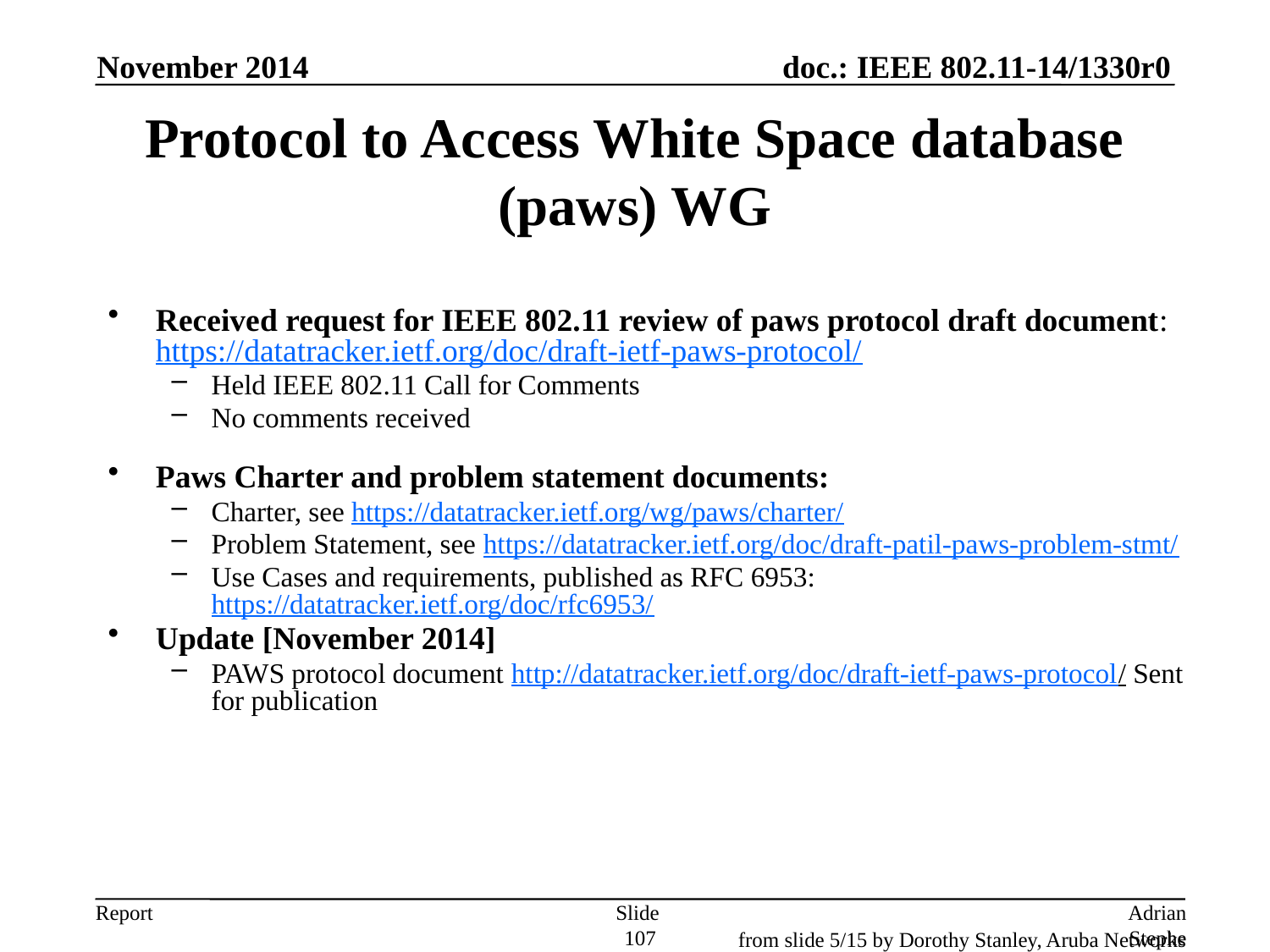

November 2014
# Protocol to Access White Space database (paws) WG

Received request for IEEE 802.11 review of paws protocol draft document: https://datatracker.ietf.org/doc/draft-ietf-paws-protocol/
Held IEEE 802.11 Call for Comments
No comments received

Paws Charter and problem statement documents:
Charter, see https://datatracker.ietf.org/wg/paws/charter/
Problem Statement, see https://datatracker.ietf.org/doc/draft-patil-paws-problem-stmt/
Use Cases and requirements, published as RFC 6953: https://datatracker.ietf.org/doc/rfc6953/
Update [November 2014]
PAWS protocol document http://datatracker.ietf.org/doc/draft-ietf-paws-protocol/ Sent for publication

Slide 107
Adrian Stephens, Intel Corporation
from slide 5/15 by Dorothy Stanley, Aruba Networks